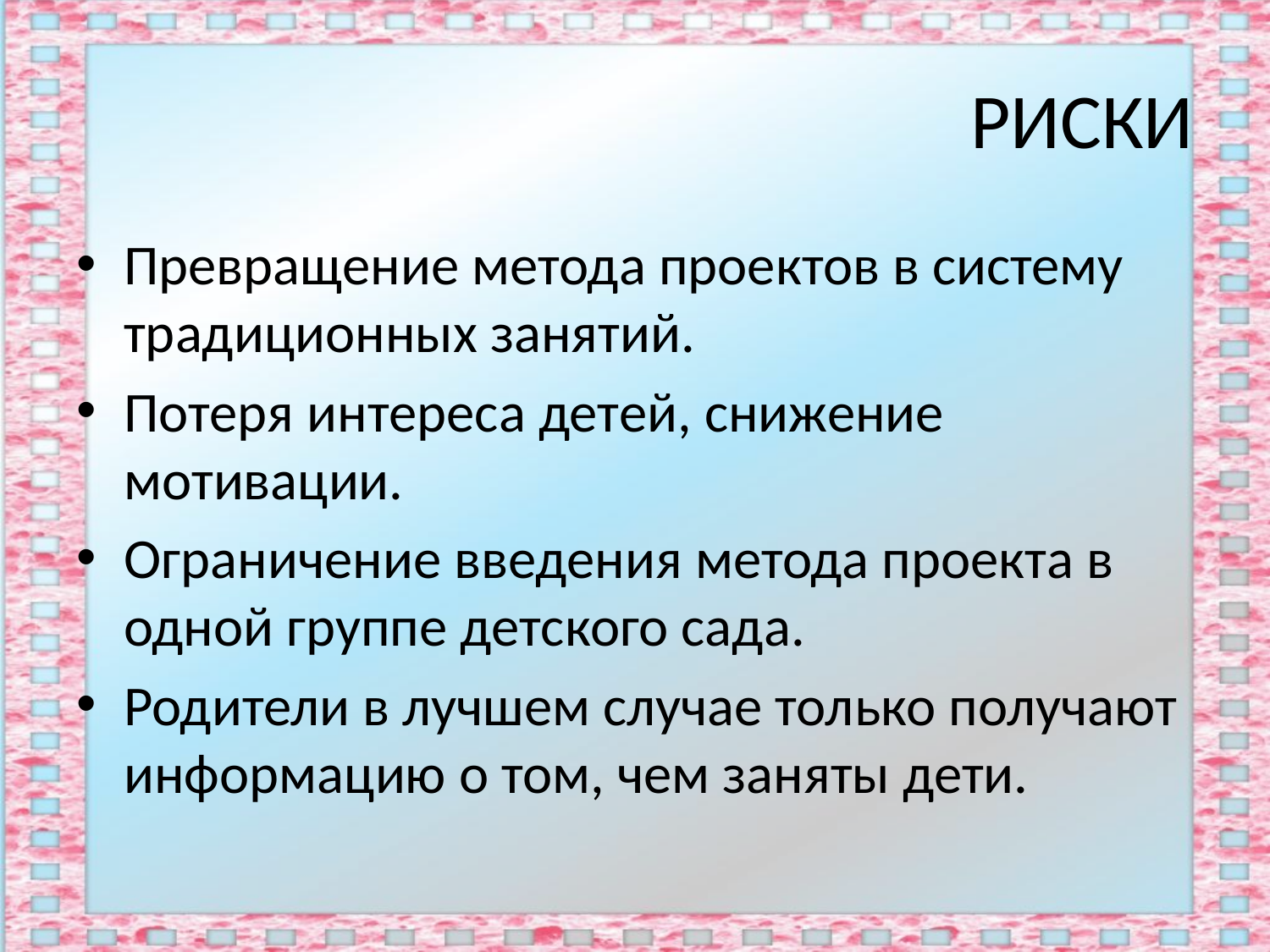

# РИСКИ
Превращение метода проектов в систему традиционных занятий.
Потеря интереса детей, снижение мотивации.
Ограничение введения метода проекта в одной группе детского сада.
Родители в лучшем случае только получают информацию о том, чем заняты дети.